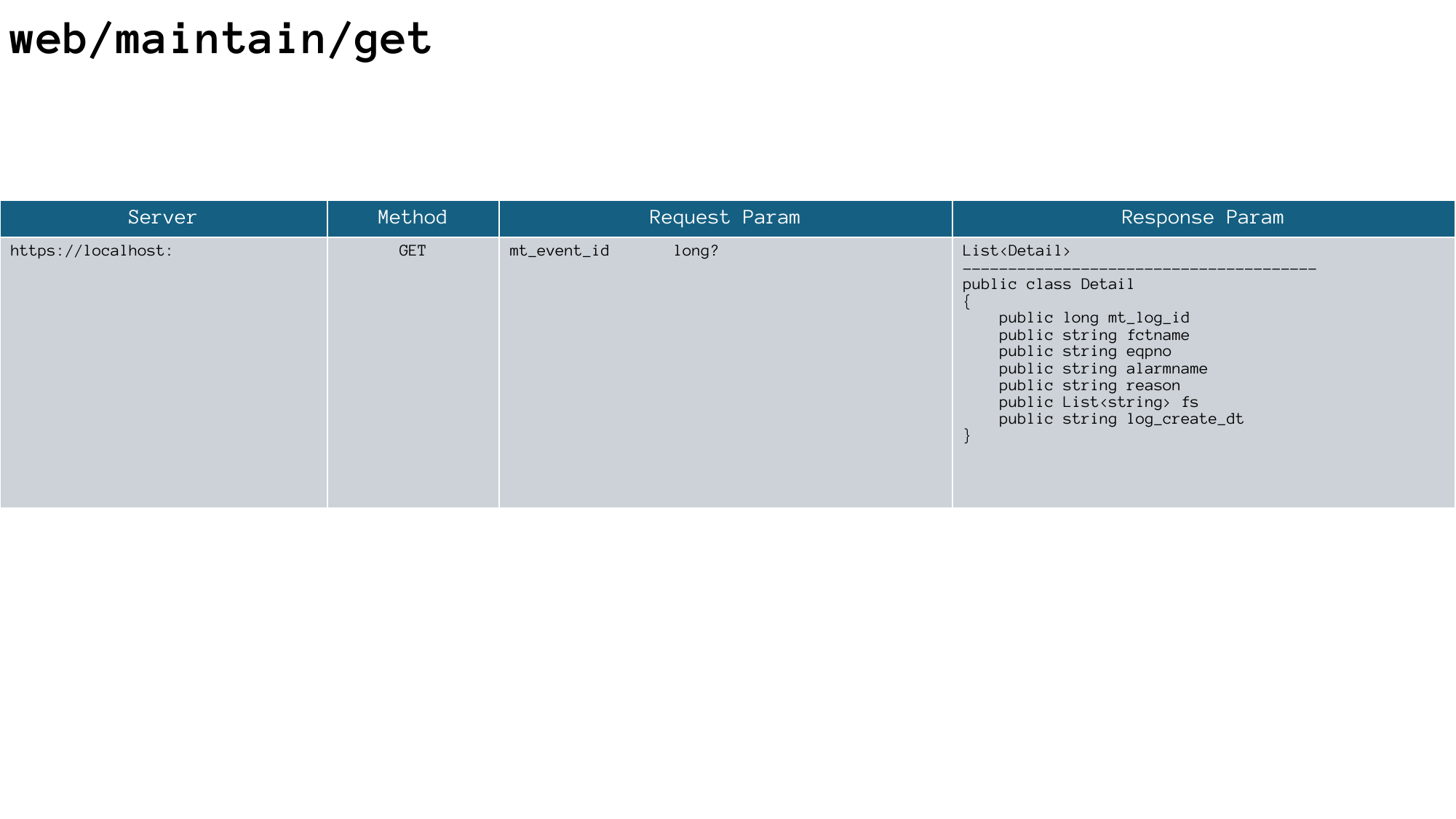

web/maintain/get
| Server | Method | Request Param | Response Param |
| --- | --- | --- | --- |
| https://localhost: | GET | mt\_event\_id long? | List<Detail> --------------------------------------- public class Detail { public long mt\_log\_id public string fctname public string eqpno public string alarmname public string reason public List<string> fs public string log\_create\_dt } |